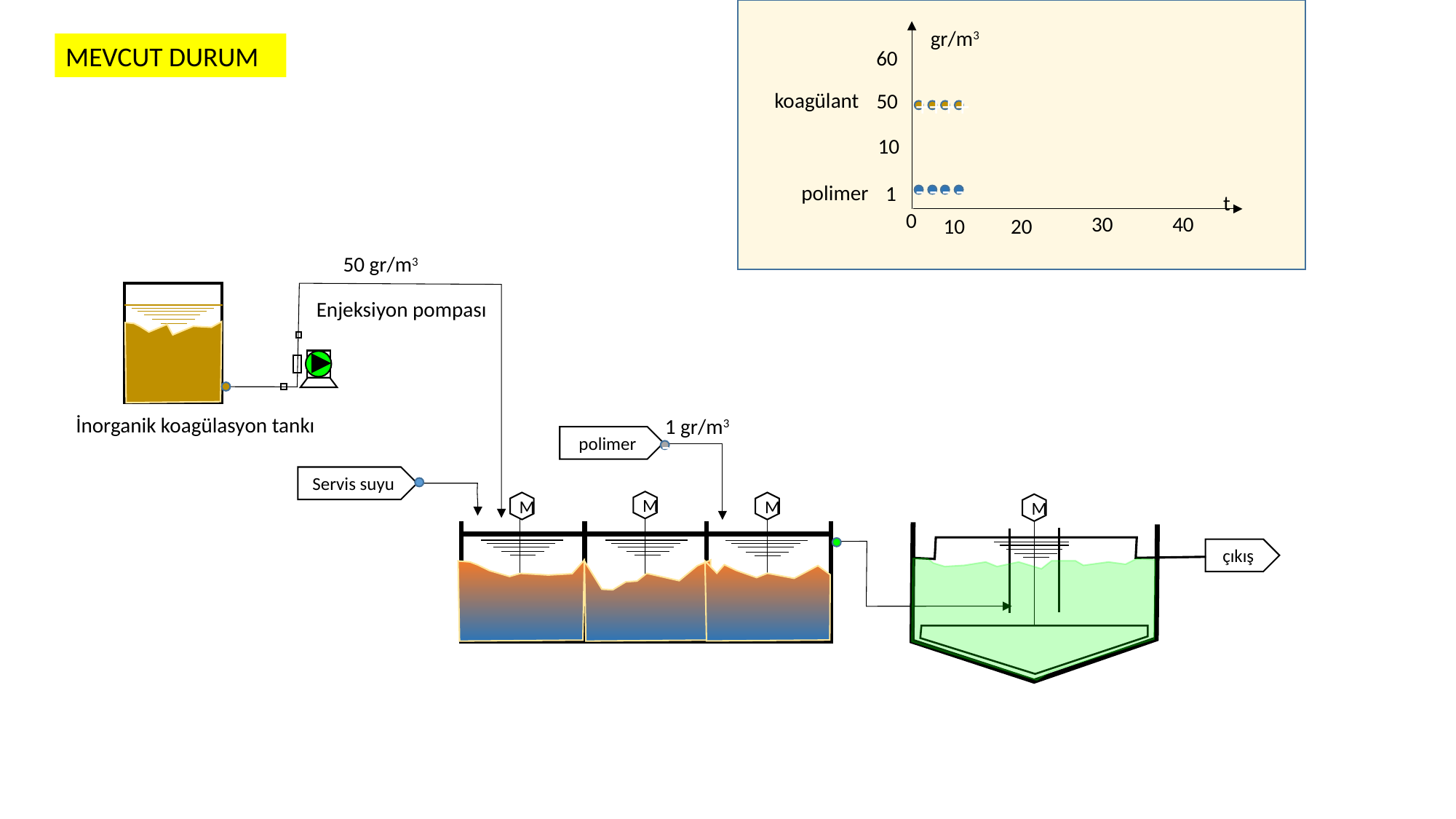

gr/m3
MEVCUT DURUM
60
koagülant
50
+
+
+
+
10
polimer
1
t
-
-
-
-
0
30
40
10
20
50 gr/m3

Enjeksiyon pompası

İnorganik koagülasyon tankı
1 gr/m3
polimer
-

Servis suyu

M
M
M
M

çıkış